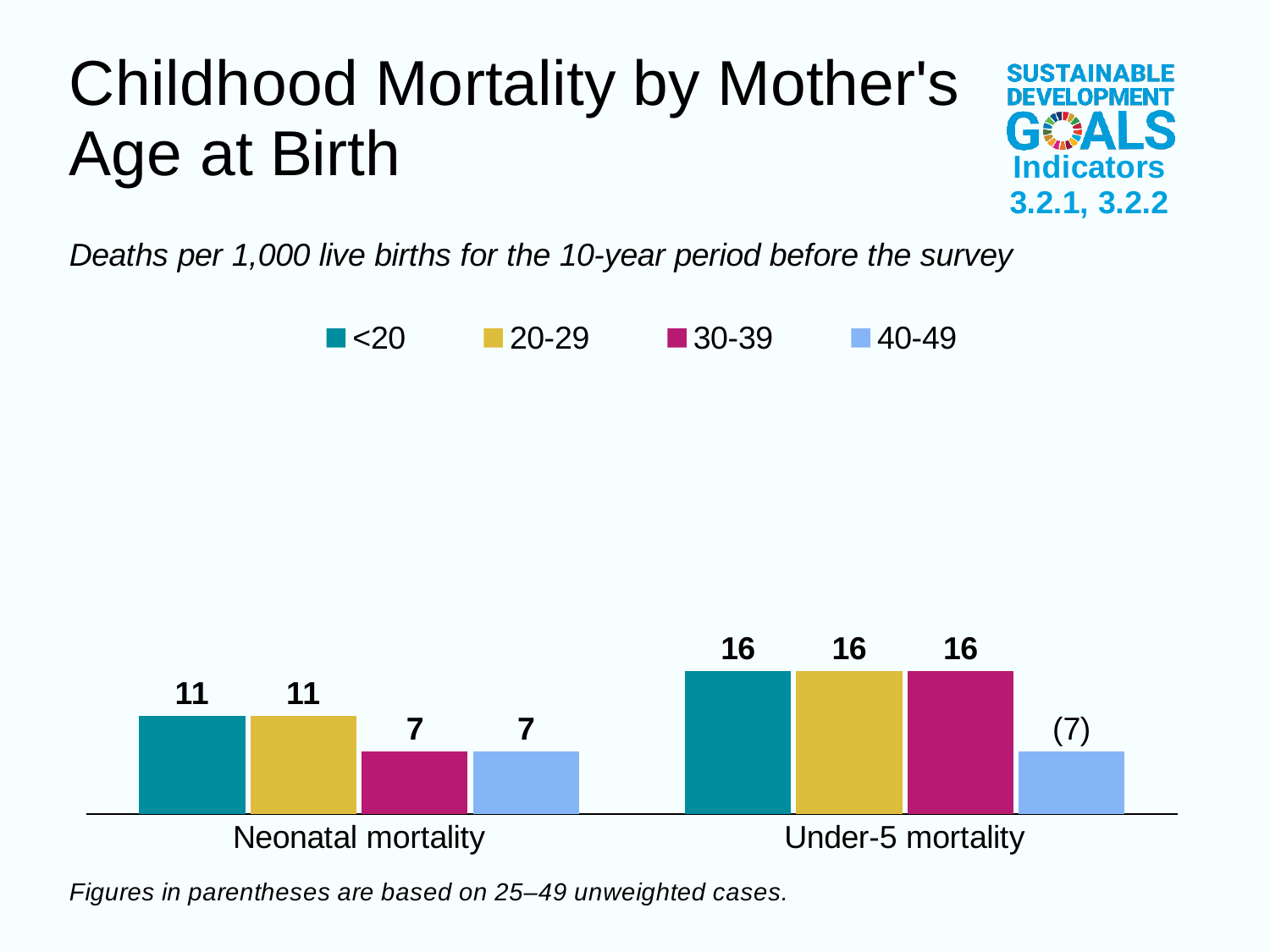

### Chart

| Category | <20 | 20-29 | 30-39 | 40-49 |
|---|---|---|---|---|
| Neonatal mortality | 11.0 | 11.0 | 7.0 | 7.0 |
| Under-5 mortality | 16.0 | 16.0 | 16.0 | 7.0 |